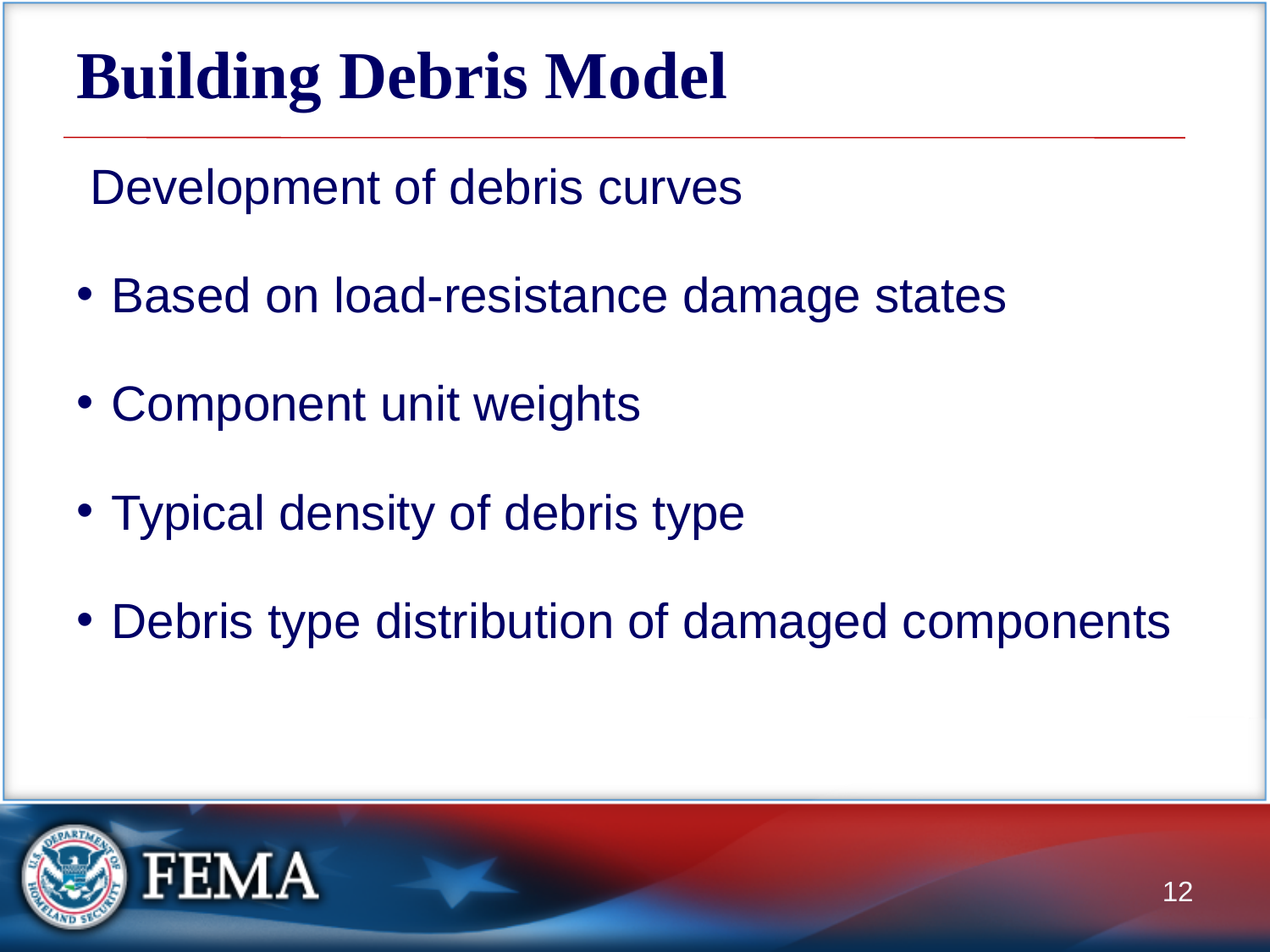

# Building Debris Model
 Development of debris curves
Based on load-resistance damage states
Component unit weights
Typical density of debris type
Debris type distribution of damaged components
12